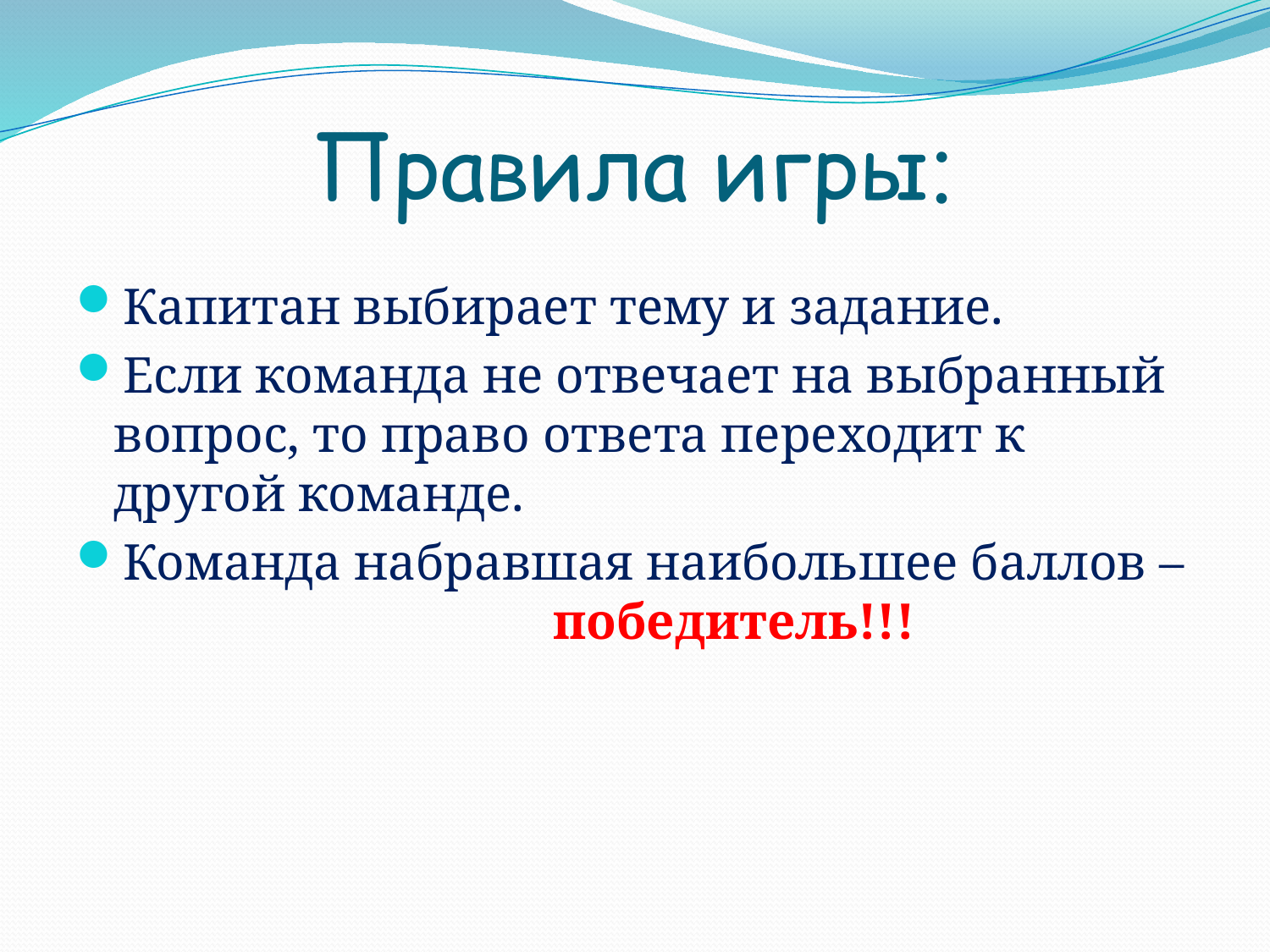

# Правила игры:
Капитан выбирает тему и задание.
Если команда не отвечает на выбранный вопрос, то право ответа переходит к другой команде.
Команда набравшая наибольшее баллов –                                   победитель!!!